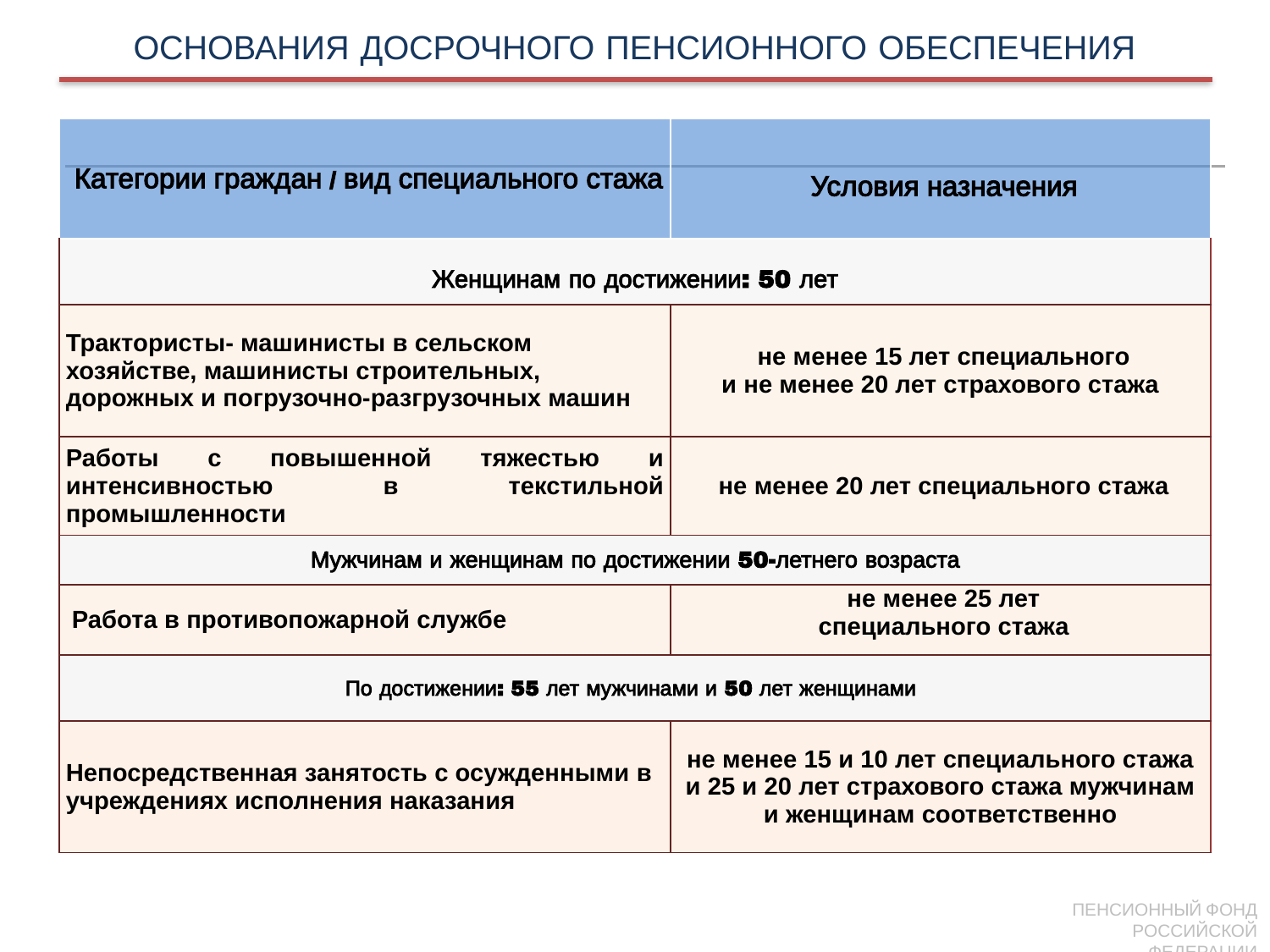

ОСНОВАНИЯ ДОСРОЧНОГО ПЕНСИОННОГО ОБЕСПЕЧЕНИЯ
| Категории граждан / вид специального стажа | Условия назначения |
| --- | --- |
| Женщинам по достижении: 50 лет |  |
| Трактористы- машинисты в сельском хозяйстве, машинисты строительных, дорожных и погрузочно-разгрузочных машин | не менее 15 лет специального и не менее 20 лет страхового стажа |
| Работы с повышенной тяжестью и интенсивностью в текстильной промышленности | не менее 20 лет специального стажа |
| Мужчинам и женщинам по достижении 50-летнего возраста |  |
| Работа в противопожарной службе | не менее 25 лет специального стажа |
| По достижении: 55 лет мужчинами и 50 лет женщинами |  |
| Непосредственная занятость с осужденными в учреждениях исполнения наказания | не менее 15 и 10 лет специального стажа и 25 и 20 лет страхового стажа мужчинам и женщинам соответственно |